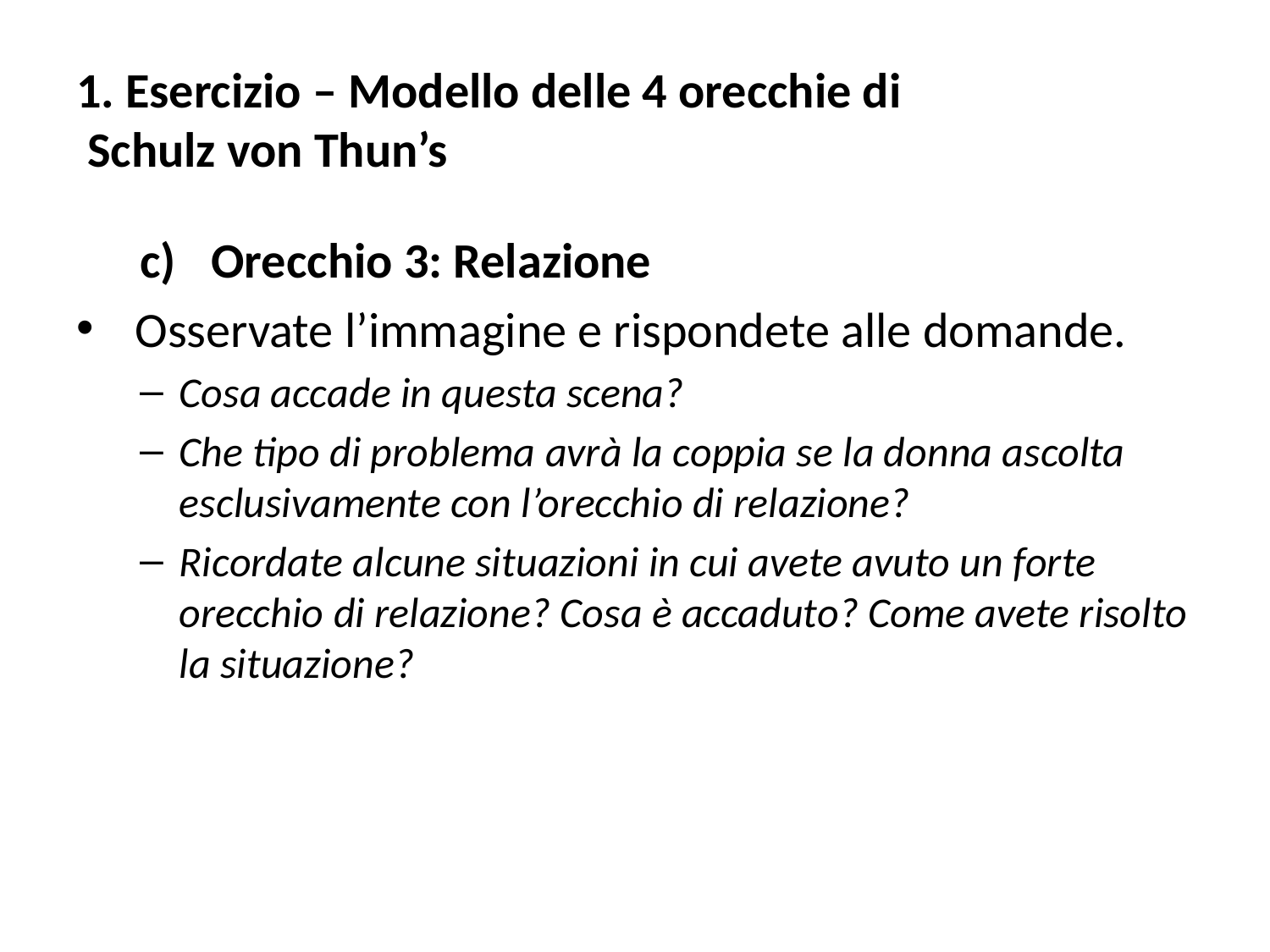

# 1. Esercizio – Modello delle 4 orecchie di Schulz von Thun’s
Orecchio 3: Relazione
 Osservate l’immagine e rispondete alle domande.
Cosa accade in questa scena?
Che tipo di problema avrà la coppia se la donna ascolta esclusivamente con l’orecchio di relazione?
Ricordate alcune situazioni in cui avete avuto un forte orecchio di relazione? Cosa è accaduto? Come avete risolto la situazione?